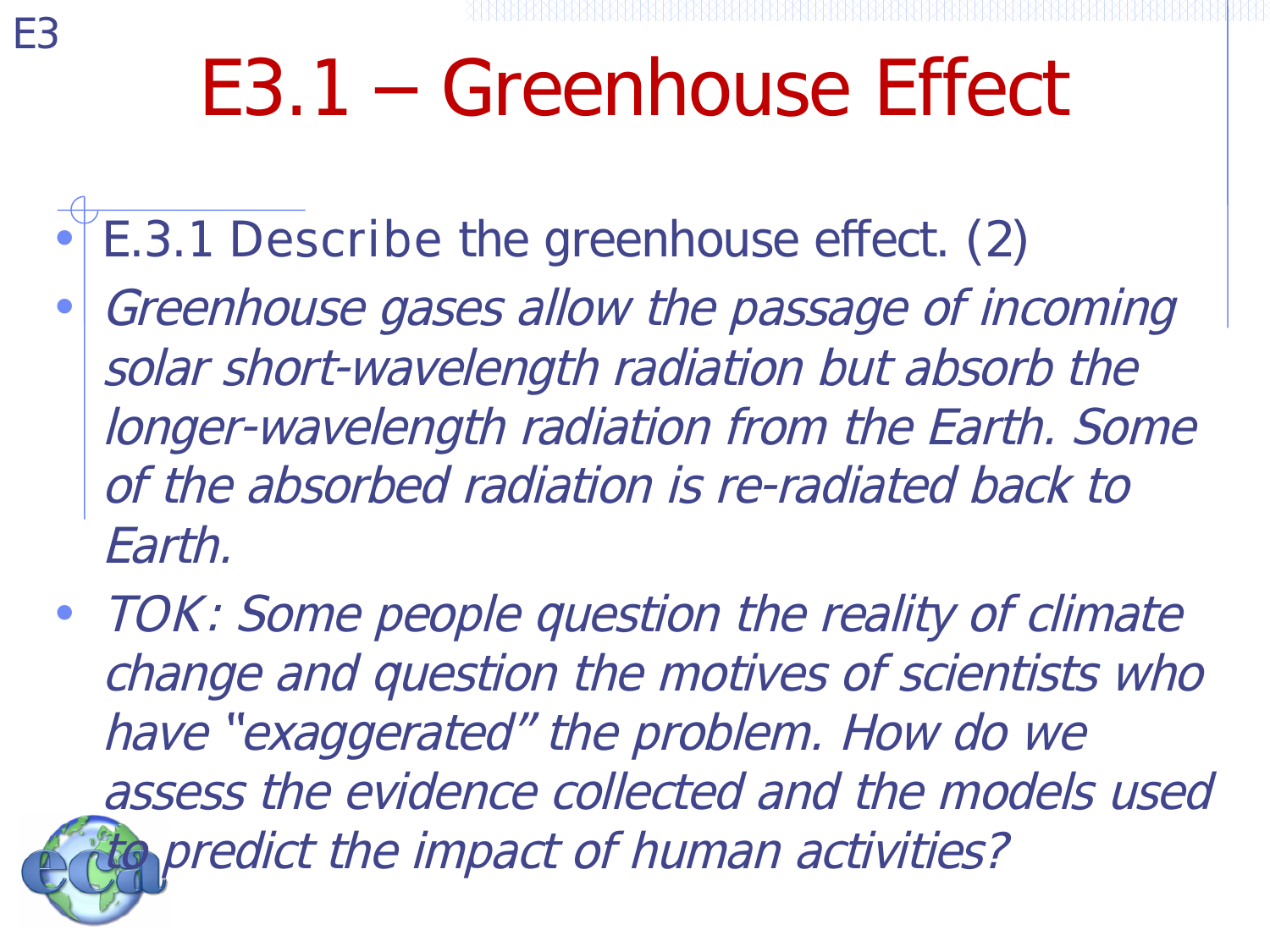

# E3.1 – Greenhouse Effect
E.3.1 Describe the greenhouse effect. (2)
Greenhouse gases allow the passage of incoming solar short-wavelength radiation but absorb the longer-wavelength radiation from the Earth. Some of the absorbed radiation is re-radiated back to Earth.
TOK: Some people question the reality of climate change and question the motives of scientists who have “exaggerated” the problem. How do we assess the evidence collected and the models used to predict the impact of human activities?